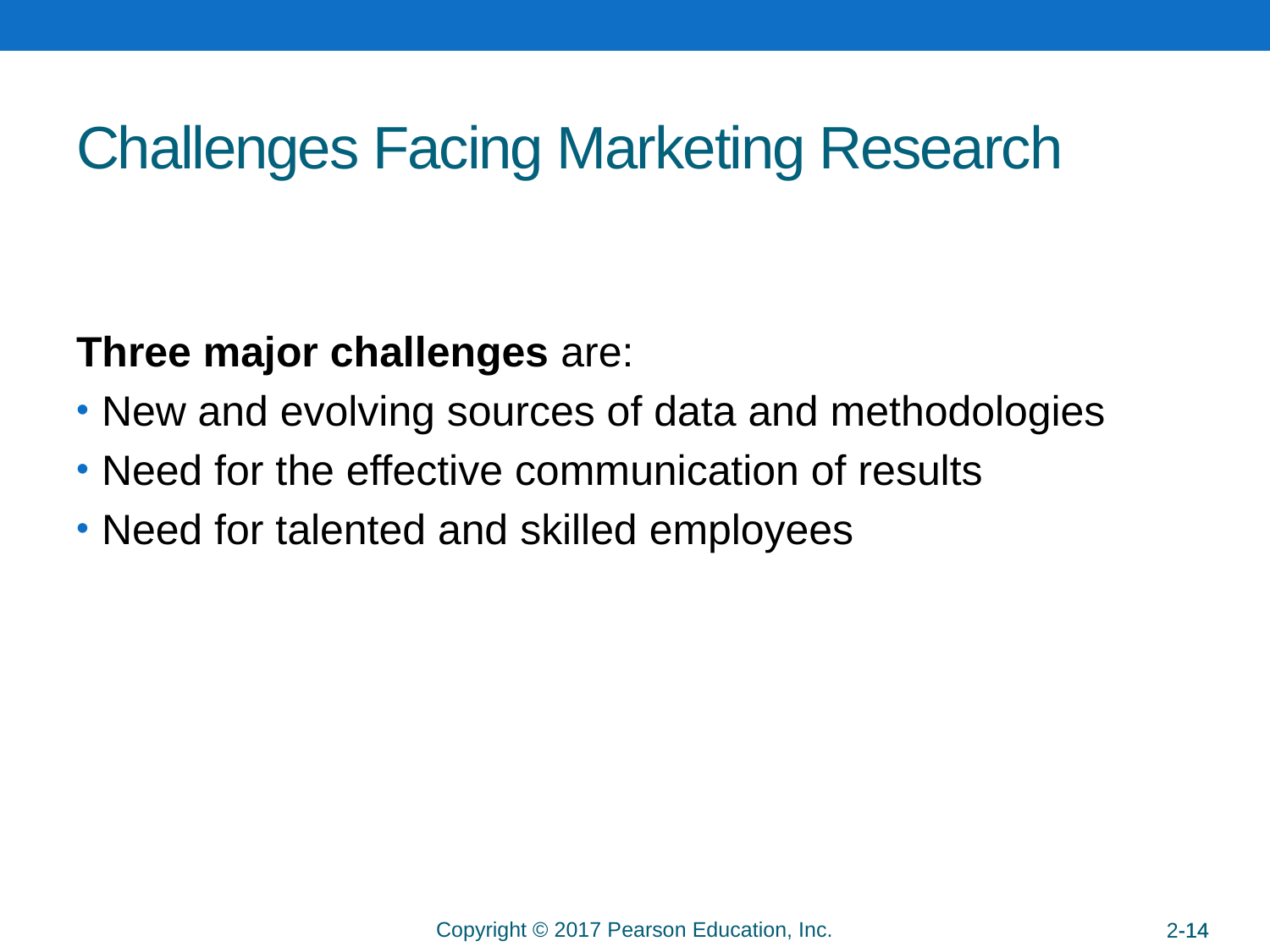

# Challenges Facing Marketing Research
Three major challenges are:
New and evolving sources of data and methodologies
Need for the effective communication of results
Need for talented and skilled employees